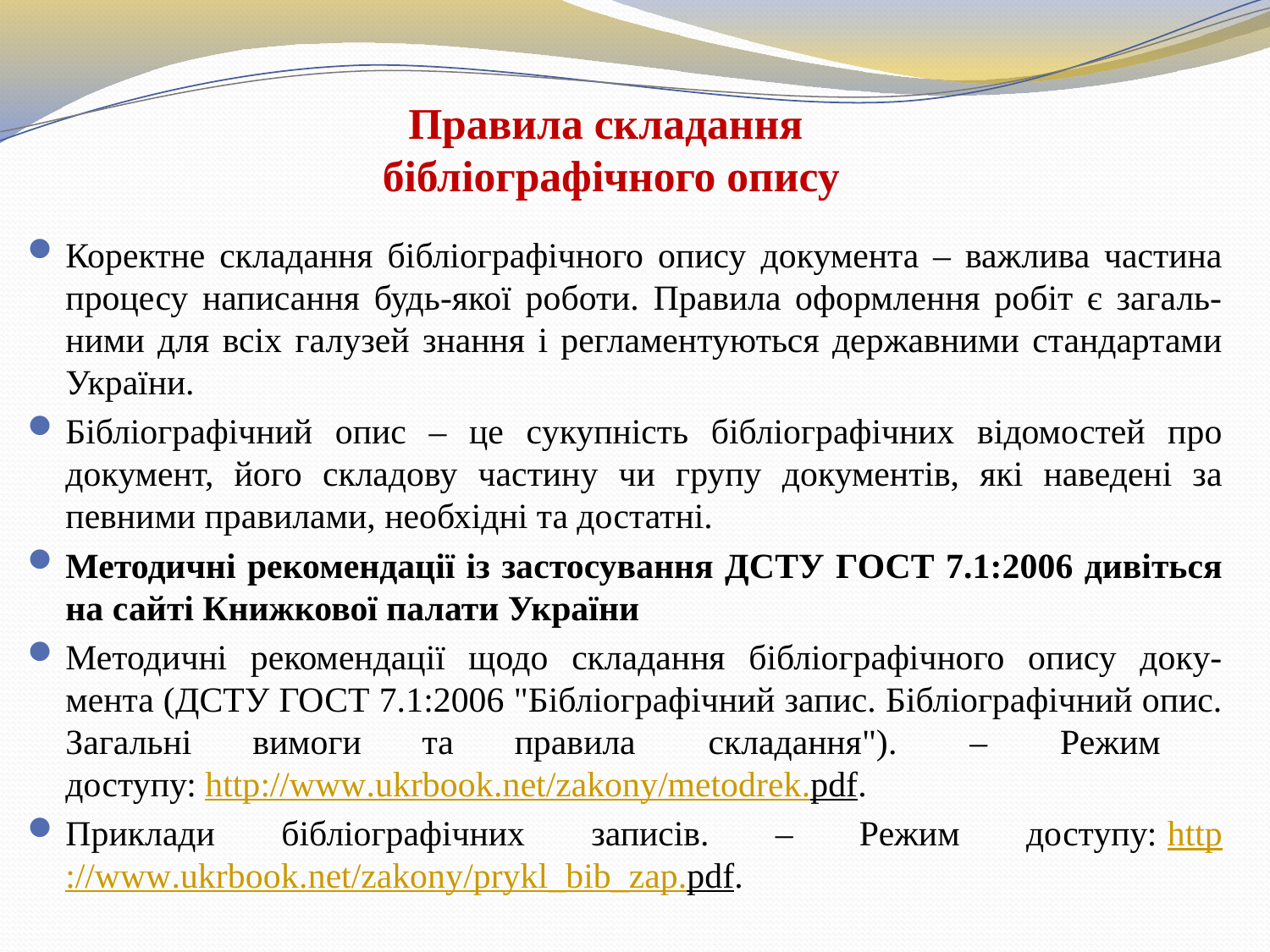

# Правила складання бібліографічного опису
Коректне складання бібліографічного опису документа – важлива частина процесу написання будь-якої роботи. Правила оформлення робіт є загаль- ними для всіх галузей знання і регламентуються державними стандартами України.
Бібліографічний опис – це сукупність бібліографічних відомостей про документ, його складову частину чи групу документів, які наведені за певними правилами, необхідні та достатні.
Методичні рекомендації із застосування ДСТУ ГОСТ 7.1:2006 дивіться на сайті Книжкової палати України
Методичні рекомендації щодо складання бібліографічного опису доку- мента (ДСТУ ГОСТ 7.1:2006 "Бібліографічний запис. Бібліографічний опис. Загальні     вимоги     та     правила      складання").      –      Режим      доступу: http://www.ukrbook.net/zakony/metodrek.pdf.
Приклади       бібліографічних       записів.       –       Режим       доступу: http://www.ukrbook.net/zakony/prykl_bib_zap.pdf.